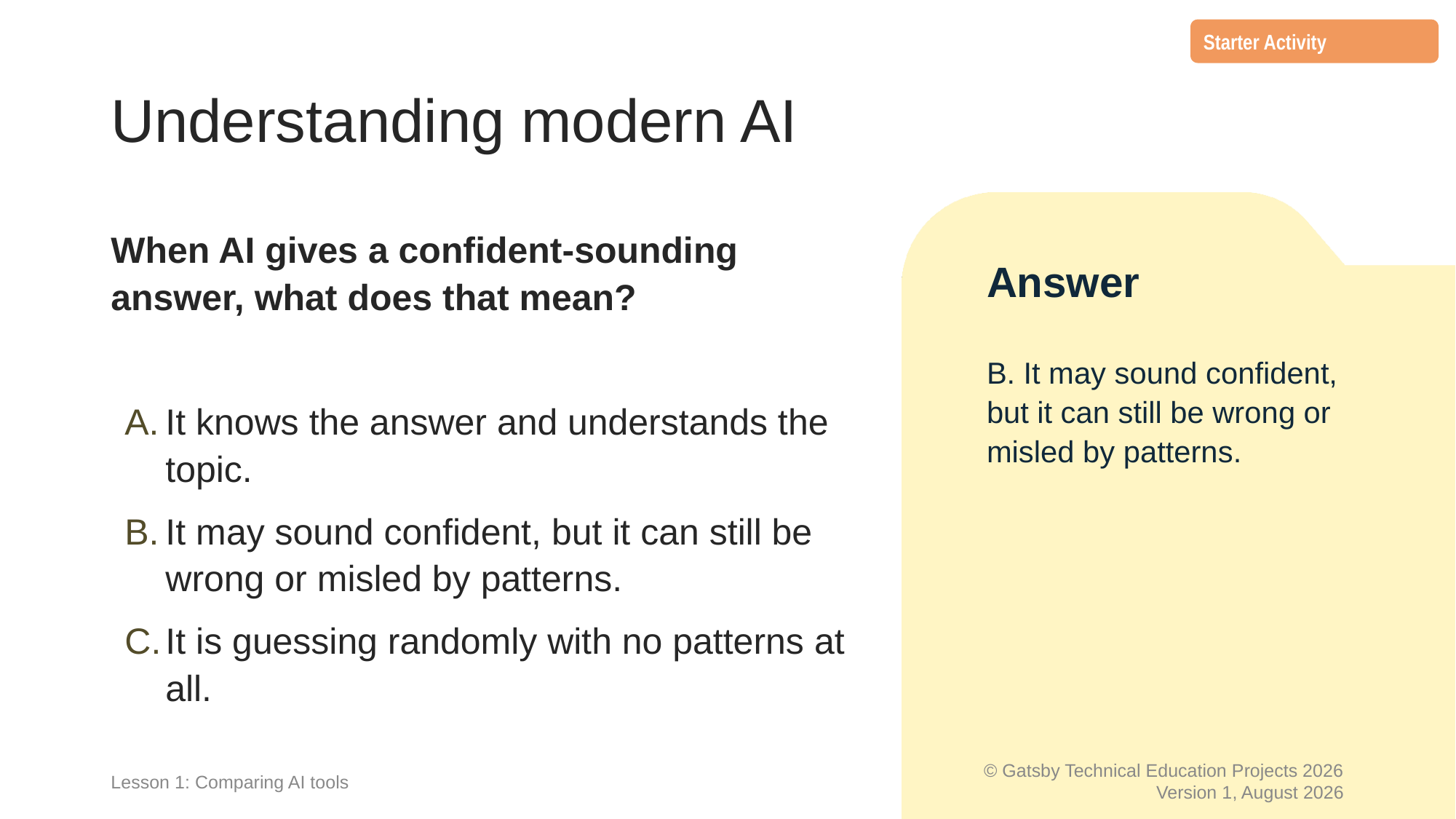

Starter Activity
# Understanding modern AI
When AI gives a confident‑sounding answer, what does that mean?

It knows the answer and understands the topic.
It may sound confident, but it can still be wrong or misled by patterns.
It is guessing randomly with no patterns at all.
Answer
B. It may sound confident, but it can still be wrong or misled by patterns.

Lesson 1: Comparing AI tools